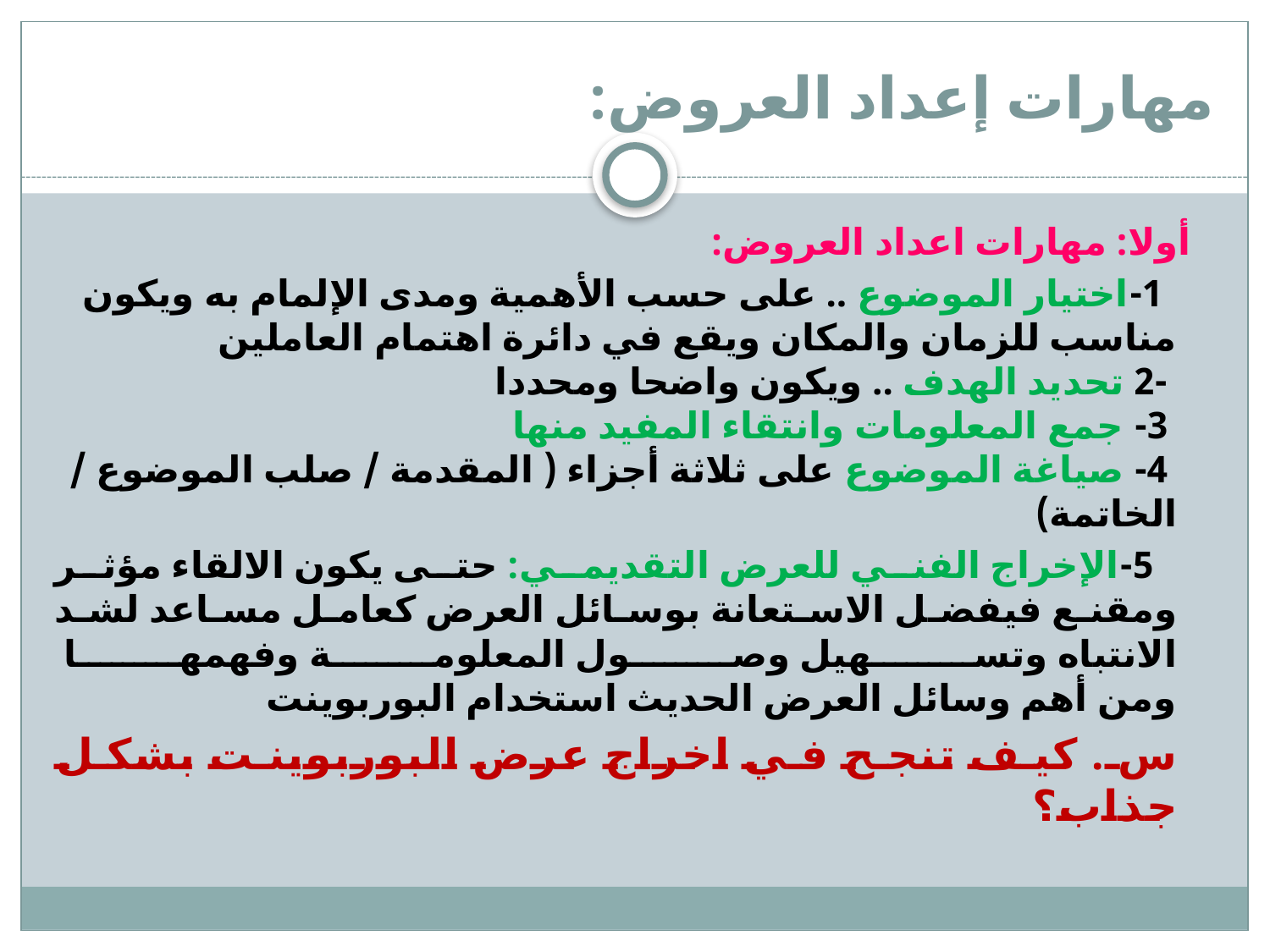

# مهارات إعداد العروض:
  أولا: مهارات اعداد العروض:
     1-اختيار الموضوع .. على حسب الأهمية ومدى الإلمام به ويكون مناسب للزمان والمكان ويقع في دائرة اهتمام العاملين
 -2 تحديد الهدف .. ويكون واضحا ومحددا
 3- جمع المعلومات وانتقاء المفيد منها
 4- صياغة الموضوع على ثلاثة أجزاء ( المقدمة / صلب الموضوع / الخاتمة)
      5-الإخراج الفني للعرض التقديمي: حتى يكون الالقاء مؤثر ومقنع فيفضل الاستعانة بوسائل العرض كعامل مساعد لشد الانتباه وتسهيل وصول المعلومة وفهمها
ومن أهم وسائل العرض الحديث استخدام البوربوينت
		س. كيف تنجح في اخراج عرض البوربوينت بشكل جذاب؟